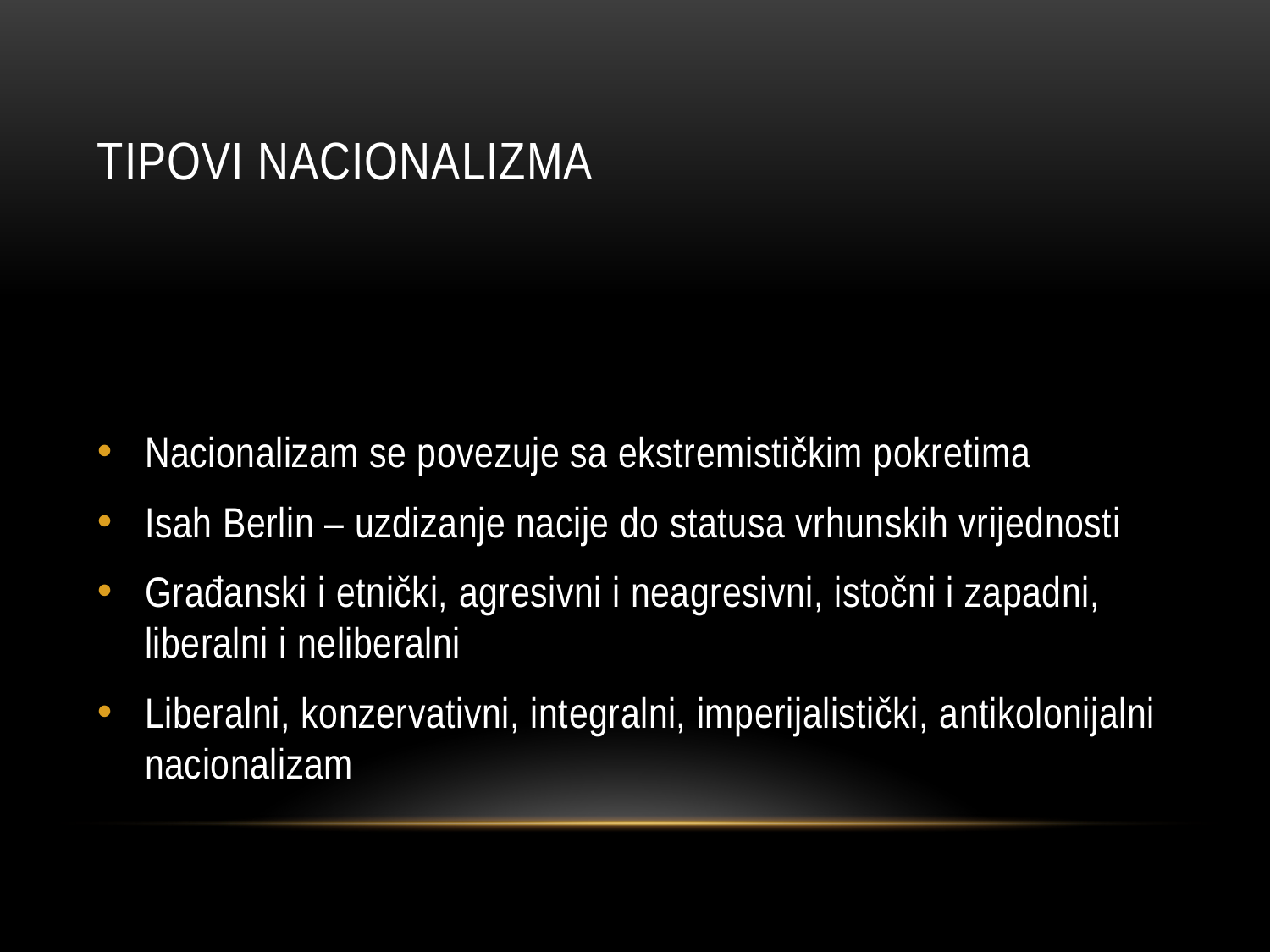

# Tipovi nacionalizma
Nacionalizam se povezuje sa ekstremističkim pokretima
Isah Berlin – uzdizanje nacije do statusa vrhunskih vrijednosti
Građanski i etnički, agresivni i neagresivni, istočni i zapadni, liberalni i neliberalni
Liberalni, konzervativni, integralni, imperijalistički, antikolonijalni nacionalizam